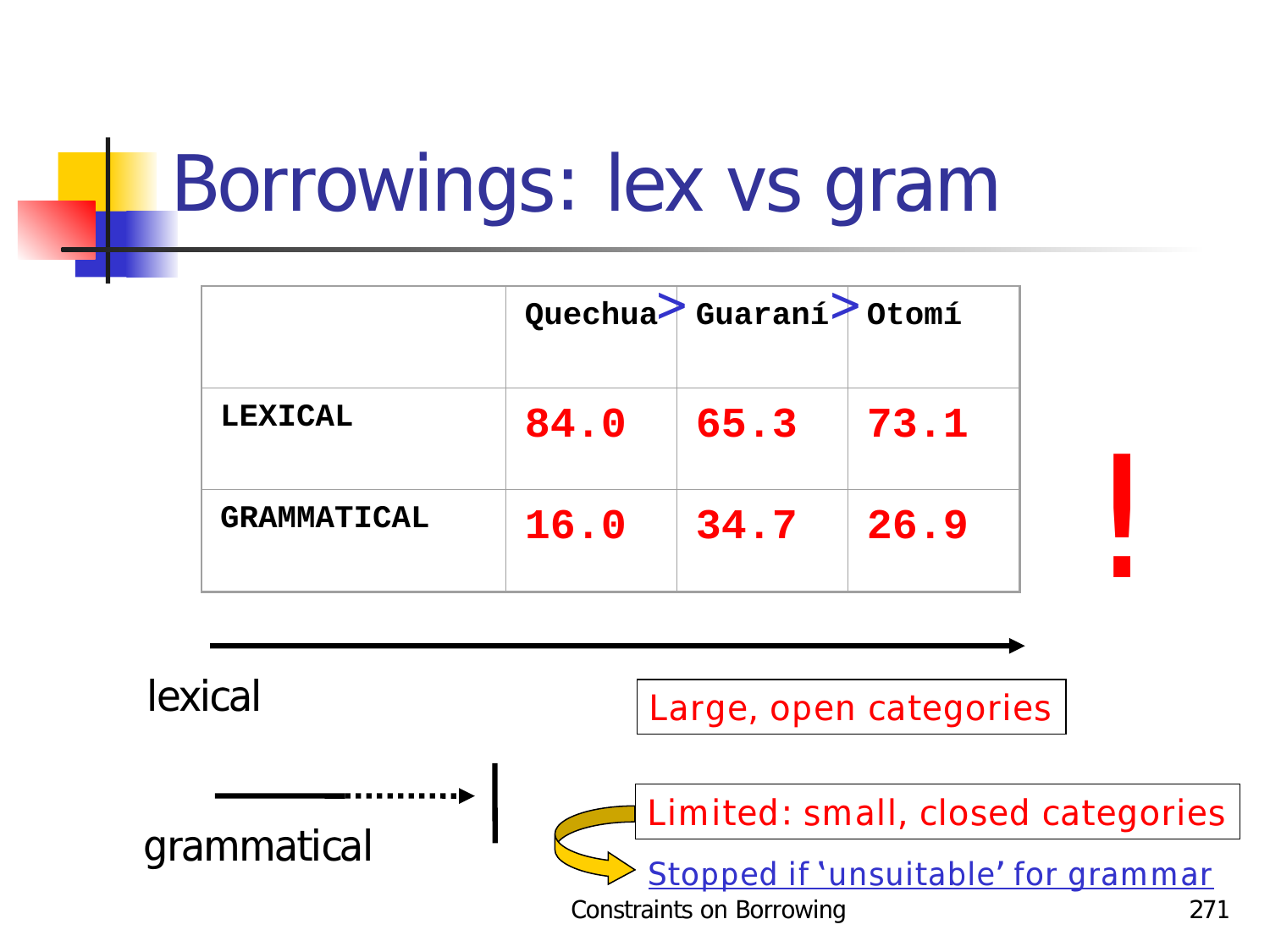

# Borrowings: lex vs gram

>
>

Quechua

Guaraní

Otomí

LEXICAL

84.0

65.3

73.1

GRAMMATICAL

16.0

34.7

26.9
!

lexical
Large, open categories

Limited: small, closed categories

grammatical
Stopped if ‘unsuitable’ for grammar
Constraints on Borrowing
271